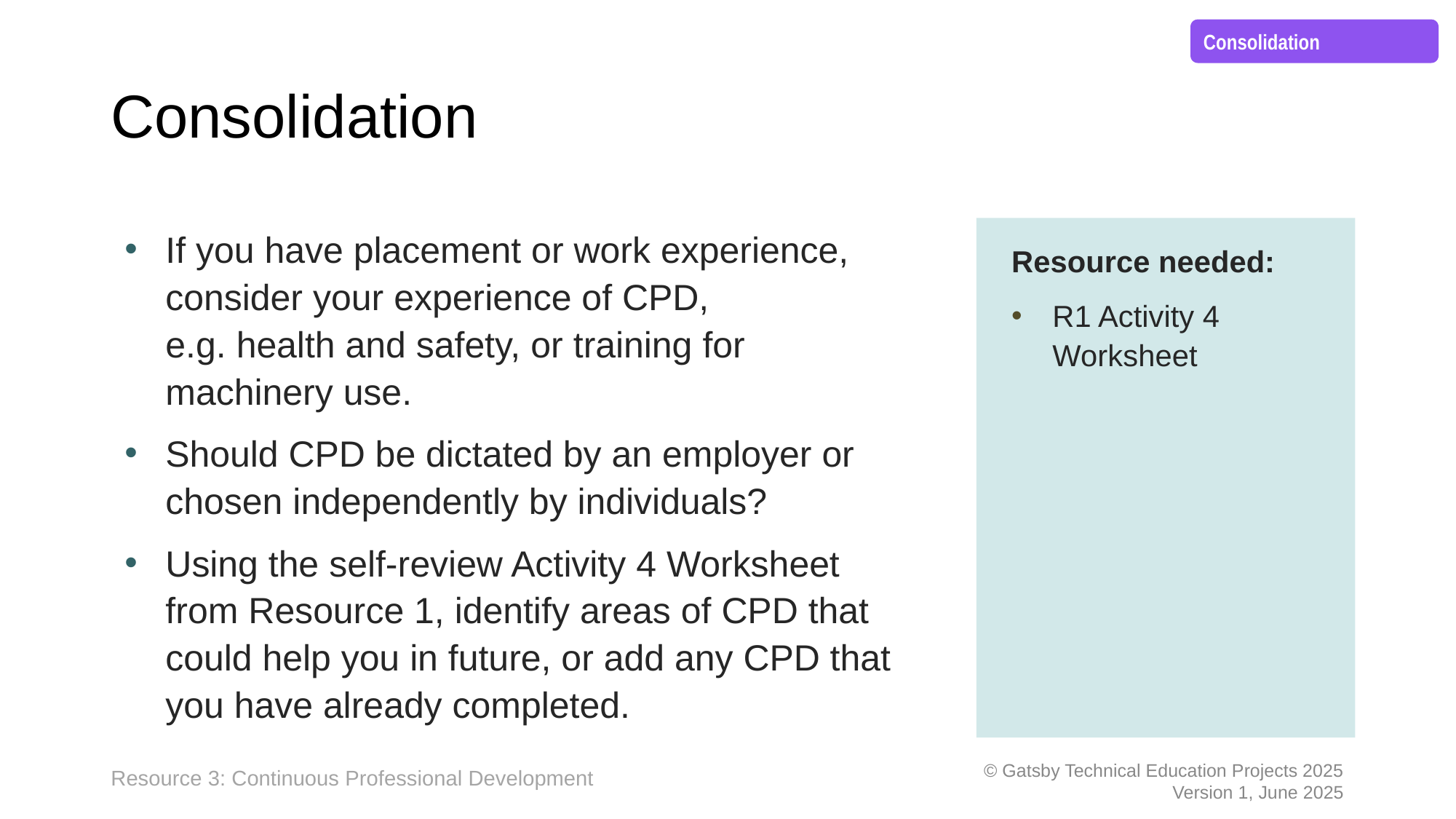

Consolidation
# Consolidation
If you have placement or work experience, consider your experience of CPD,
e.g. health and safety, or training for machinery use.
Should CPD be dictated by an employer or chosen independently by individuals?
Using the self-review Activity 4 Worksheet from Resource 1, identify areas of CPD that could help you in future, or add any CPD that you have already completed.
Resource needed:
R1 Activity 4 Worksheet